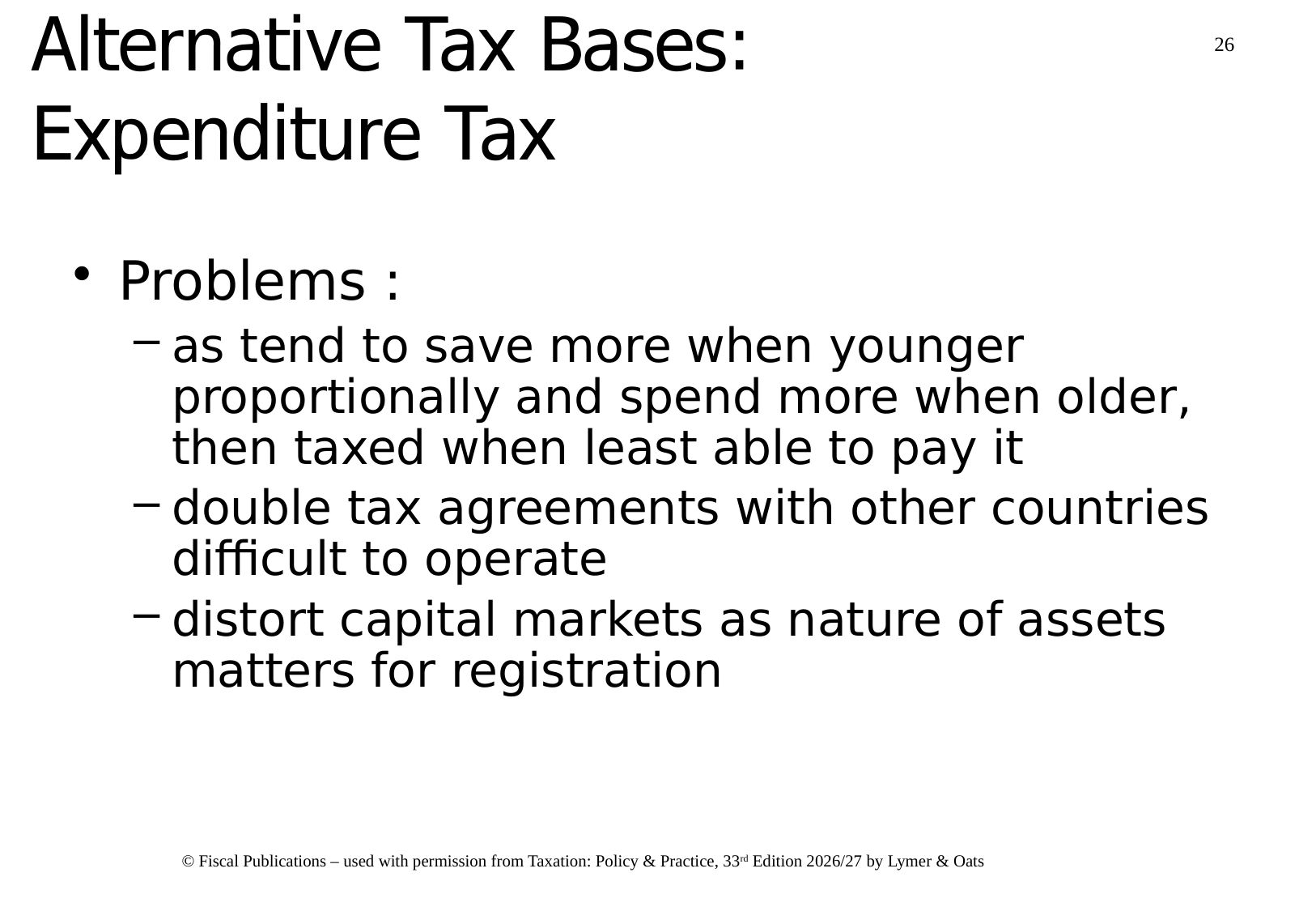

# Alternative Tax Bases: Expenditure Tax

Problems :
as tend to save more when younger proportionally and spend more when older, then taxed when least able to pay it
double tax agreements with other countries difficult to operate
distort capital markets as nature of assets matters for registration